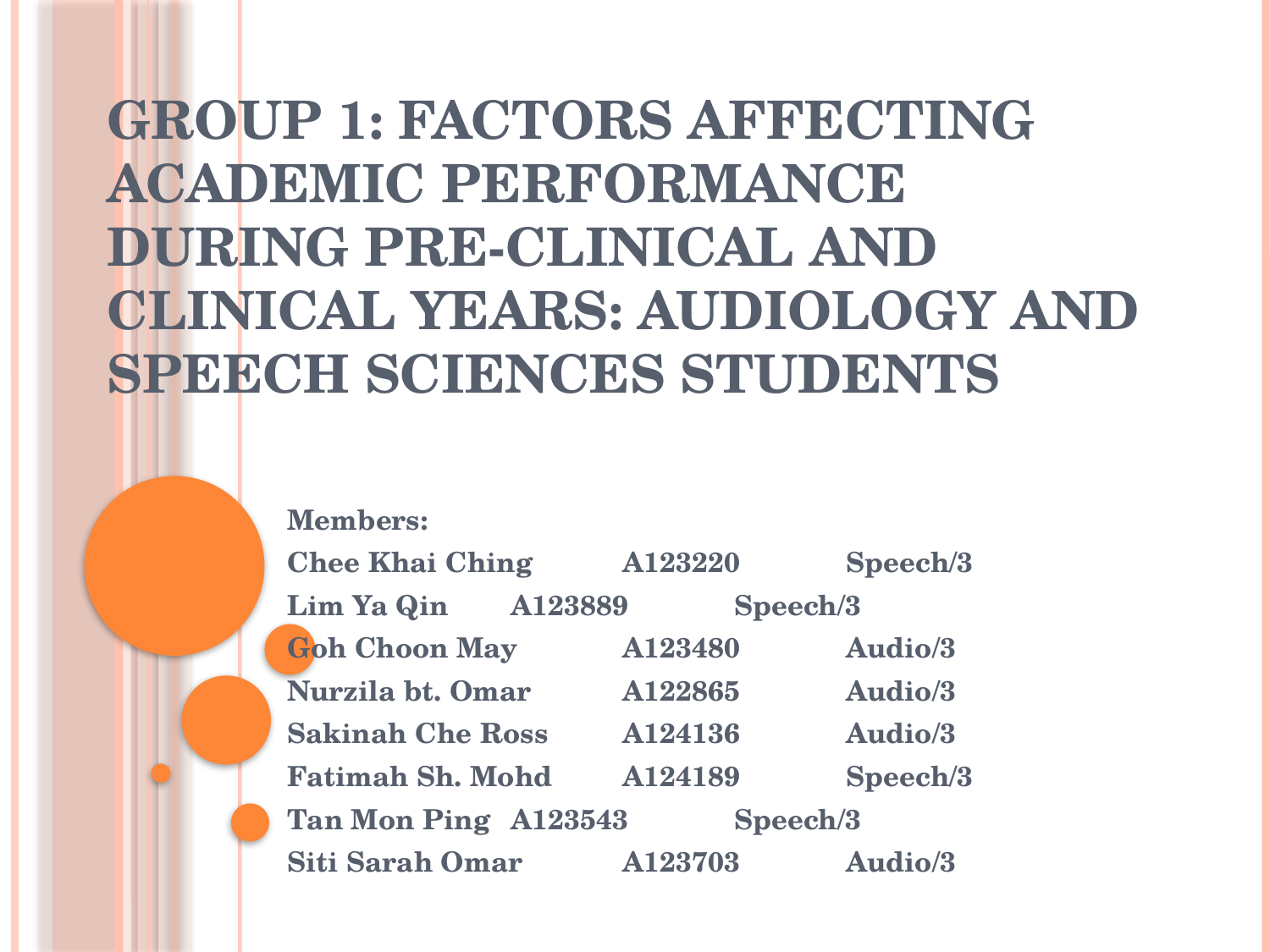

# Group 1: Factors affecting academic performance during pre-clinical and clinical years: Audiology and Speech Sciences students
Members:
Chee Khai Ching		A123220	Speech/3
Lim Ya Qin		A123889	Speech/3
Goh Choon May		A123480	Audio/3
Nurzila bt. Omar		A122865	Audio/3
Sakinah Che Ross		A124136	Audio/3
Fatimah Sh. Mohd	A124189	Speech/3
Tan Mon Ping		A123543	Speech/3
Siti Sarah Omar 		A123703	Audio/3